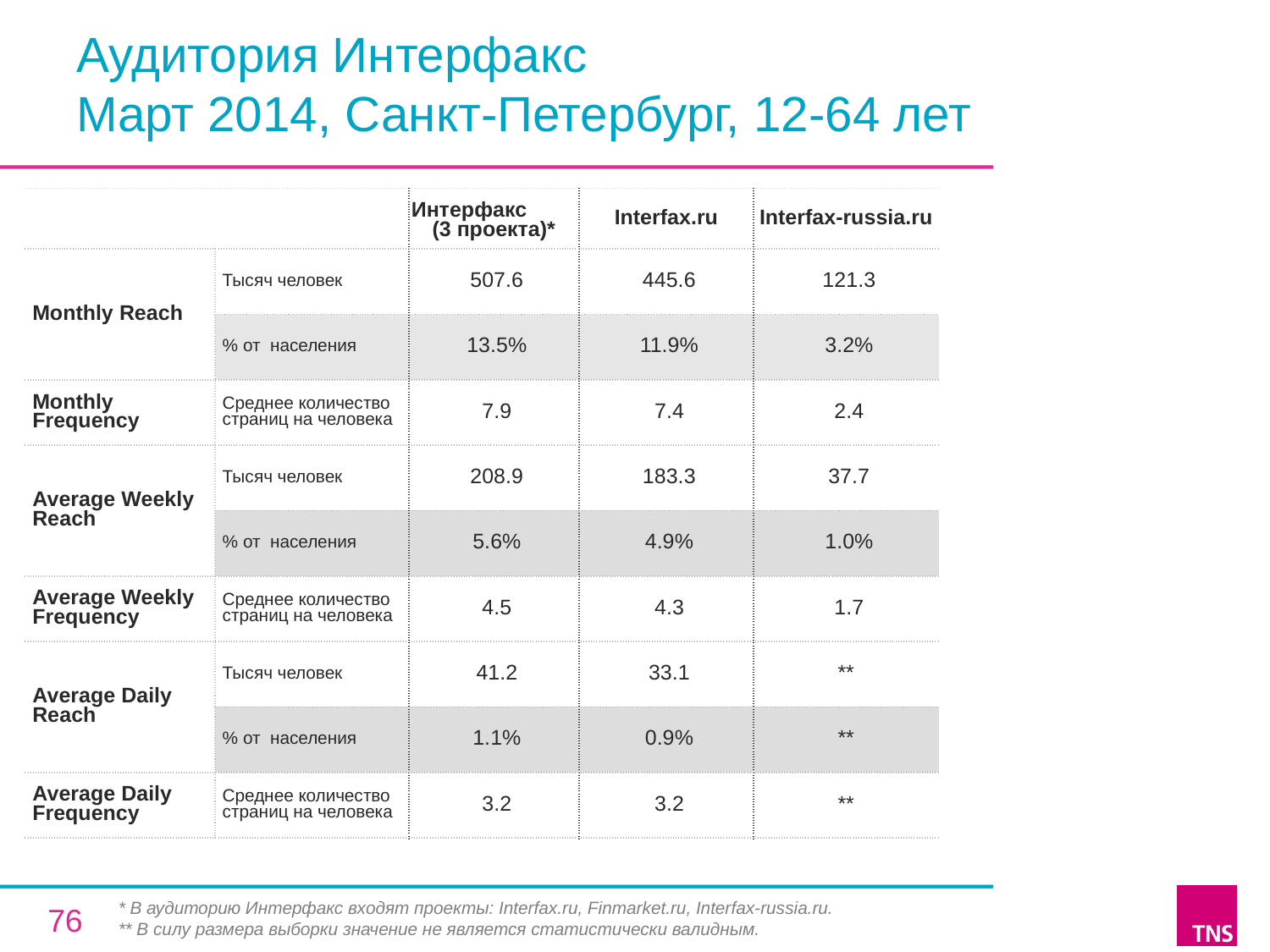

# Аудитория Интерфакс Март 2014, Санкт-Петербург, 12-64 лет
|  |  | Интерфакс (3 проекта)\* | Interfax.ru | Interfax-russia.ru |
| --- | --- | --- | --- | --- |
| Monthly Reach | Тысяч человек | 507.6 | 445.6 | 121.3 |
|  | % от населения | 13.5% | 11.9% | 3.2% |
| Monthly Frequency | Среднее количество страниц на человека | 7.9 | 7.4 | 2.4 |
| Average Weekly Reach | Тысяч человек | 208.9 | 183.3 | 37.7 |
|  | % от населения | 5.6% | 4.9% | 1.0% |
| Average Weekly Frequency | Среднее количество страниц на человека | 4.5 | 4.3 | 1.7 |
| Average Daily Reach | Тысяч человек | 41.2 | 33.1 | \*\* |
|  | % от населения | 1.1% | 0.9% | \*\* |
| Average Daily Frequency | Среднее количество страниц на человека | 3.2 | 3.2 | \*\* |
* В аудиторию Интерфакс входят проекты: Interfax.ru, Finmarket.ru, Interfax-russia.ru.
** В силу размера выборки значение не является статистически валидным.
76